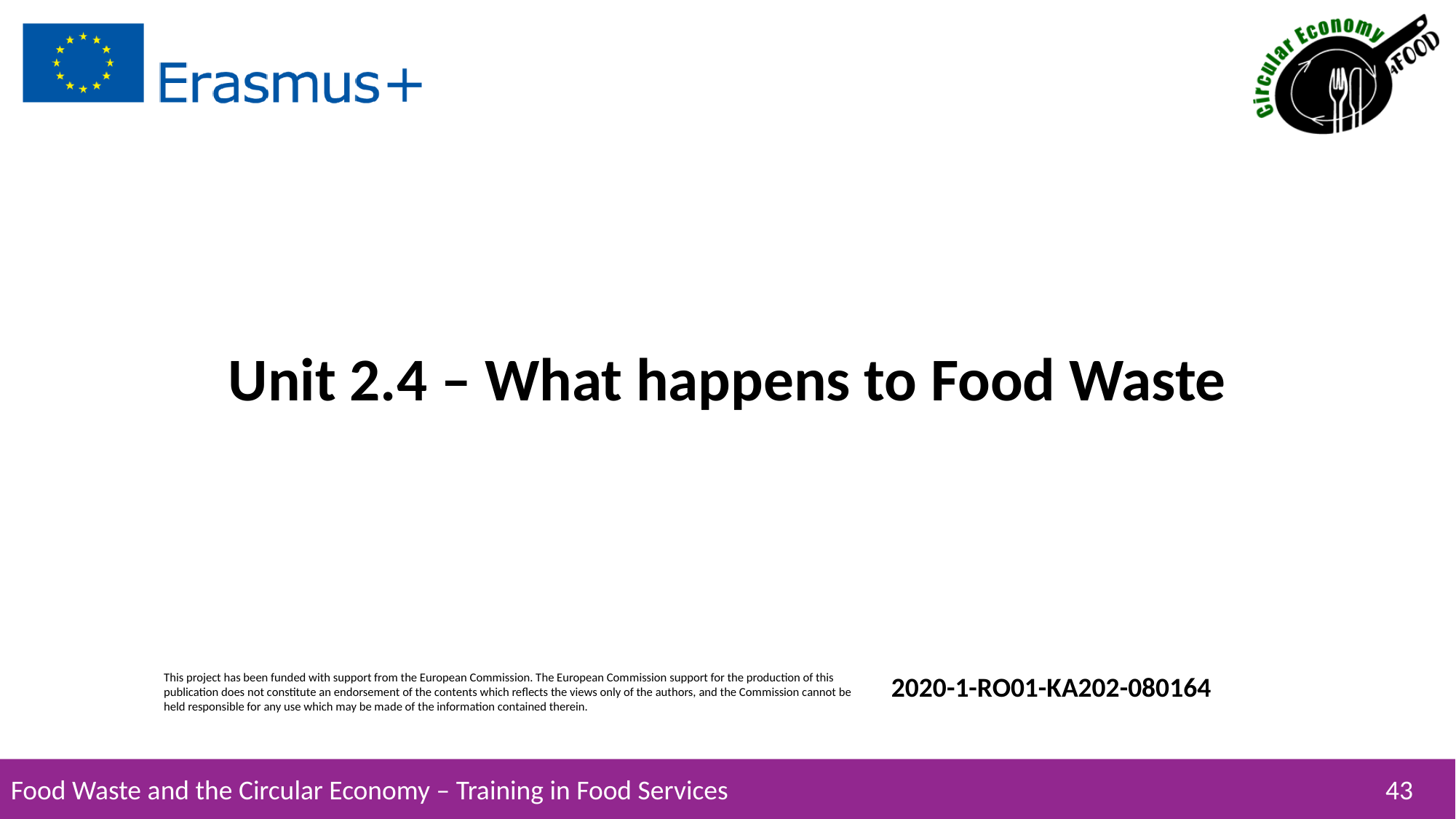

# Unit 2.4 – What happens to Food Waste